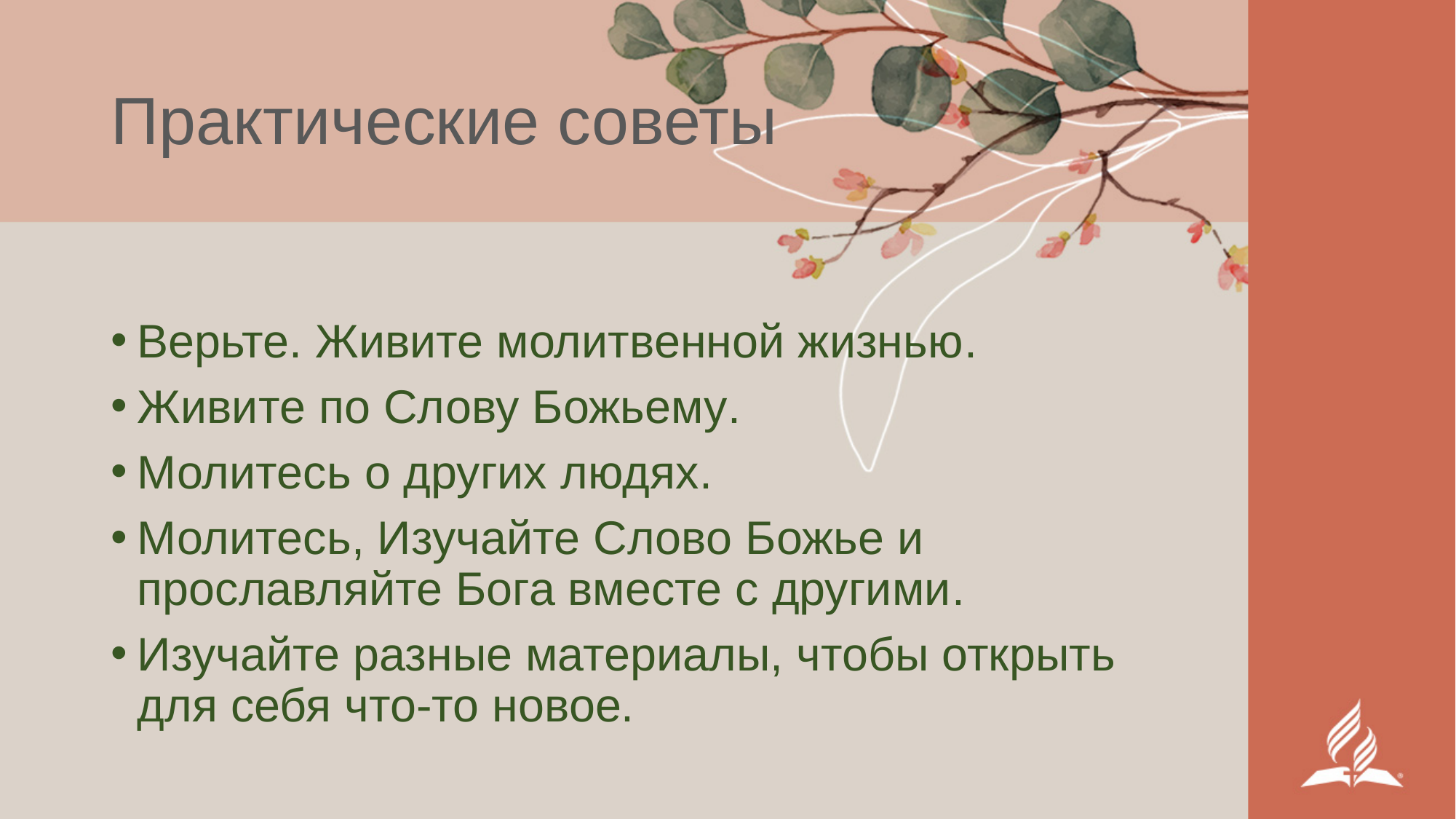

# Практические советы
Верьте. Живите молитвенной жизнью.
Живите по Слову Божьему.
Молитесь о других людях.
Молитесь, Изучайте Слово Божье и прославляйте Бога вместе с другими.
Изучайте разные материалы, чтобы открыть для себя что-то новое.